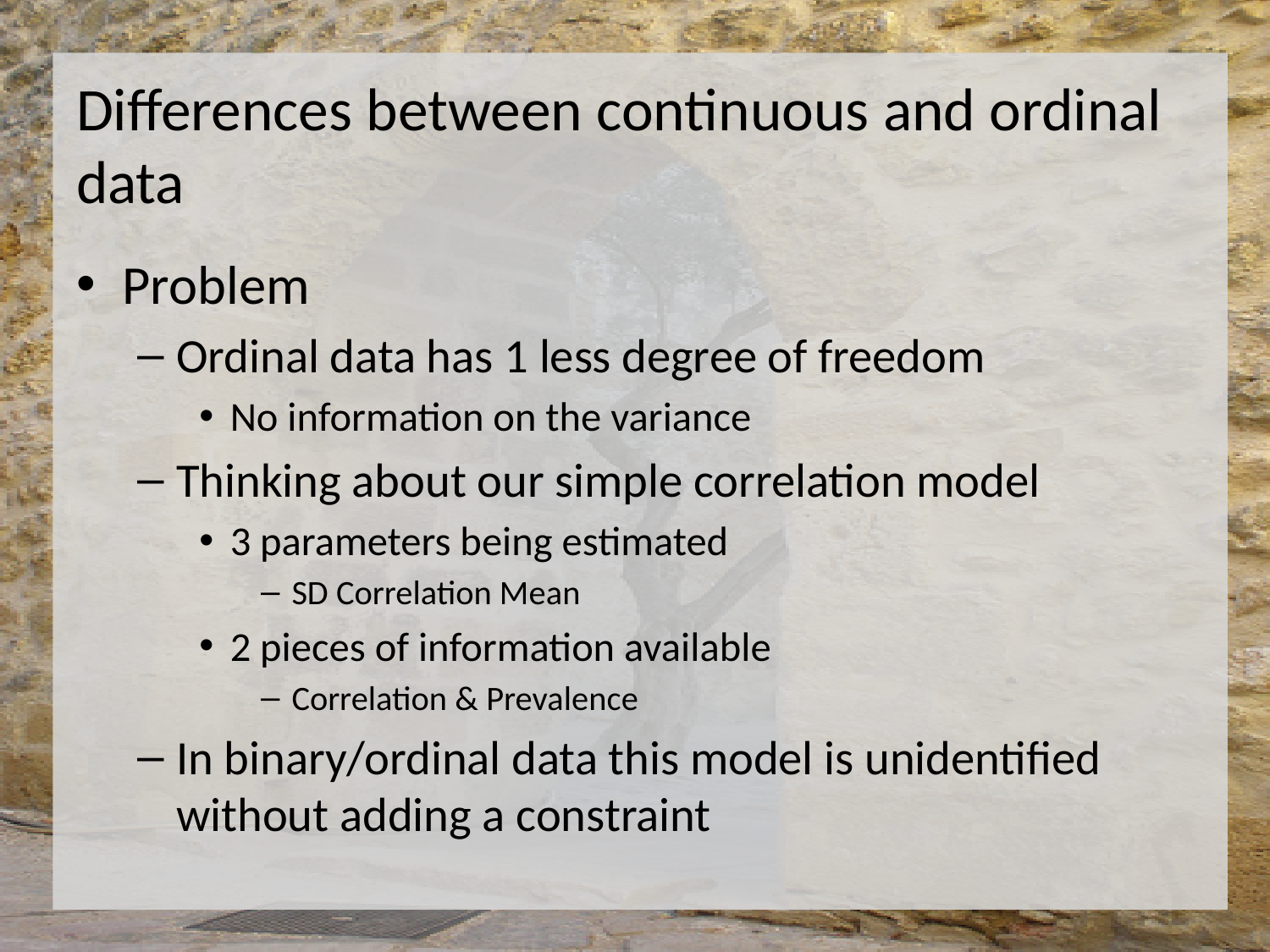

# Differences between continuous and ordinal data
Problem
Ordinal data has 1 less degree of freedom
No information on the variance
Thinking about our simple correlation model
3 parameters being estimated
SD Correlation Mean
2 pieces of information available
Correlation & Prevalence
In binary/ordinal data this model is unidentified without adding a constraint